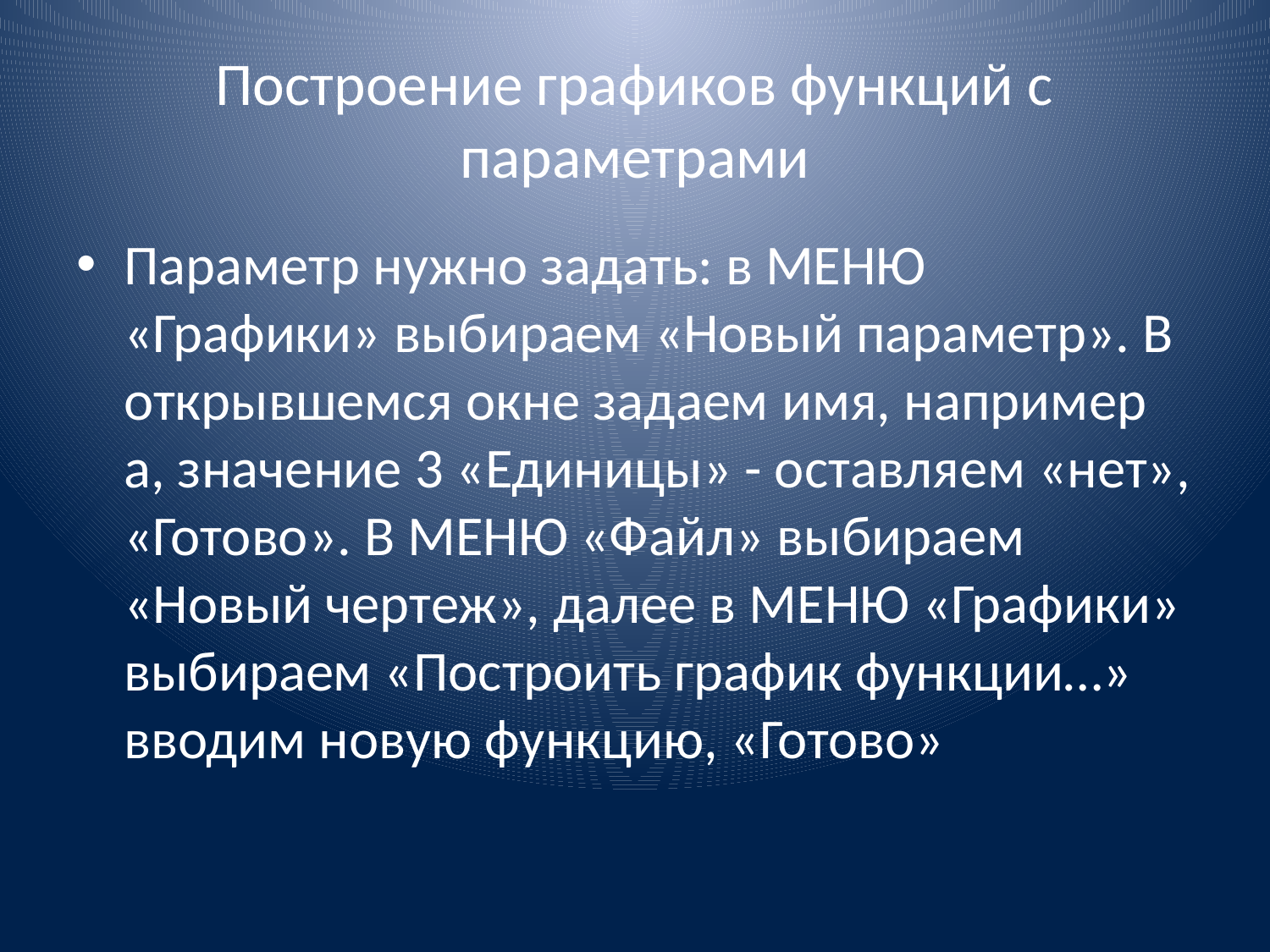

# Построение графиков функций с параметрами
Параметр нужно задать: в МЕНЮ «Графики» выбираем «Новый параметр». В открывшемся окне задаем имя, например а, значение 3 «Единицы» - оставляем «нет», «Готово». В МЕНЮ «Файл» выбираем «Новый чертеж», далее в МЕНЮ «Графики» выбираем «Построить график функции…» вводим новую функцию, «Готово»